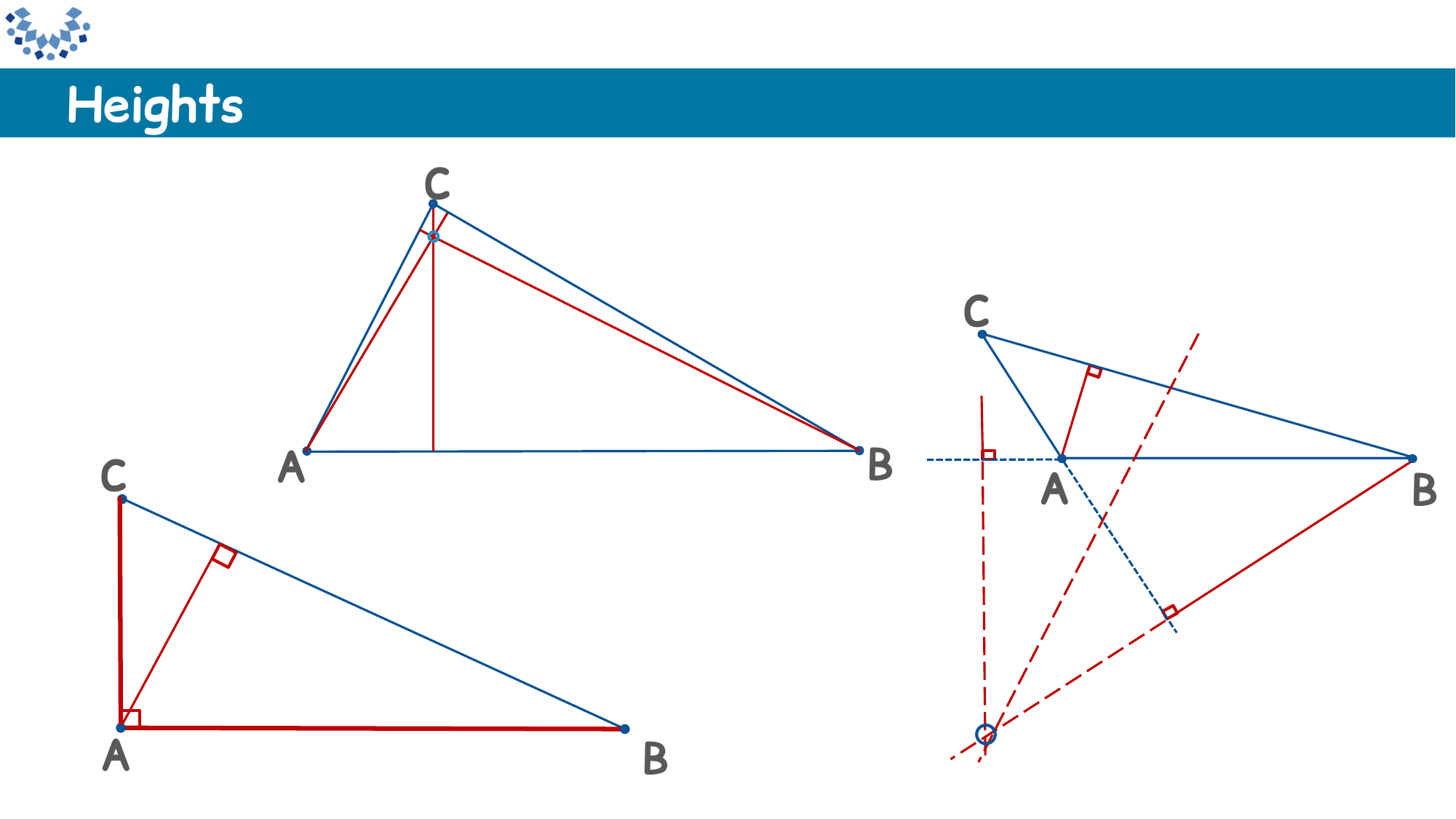

Heights
C

A

B
C

A
B

C

A

B